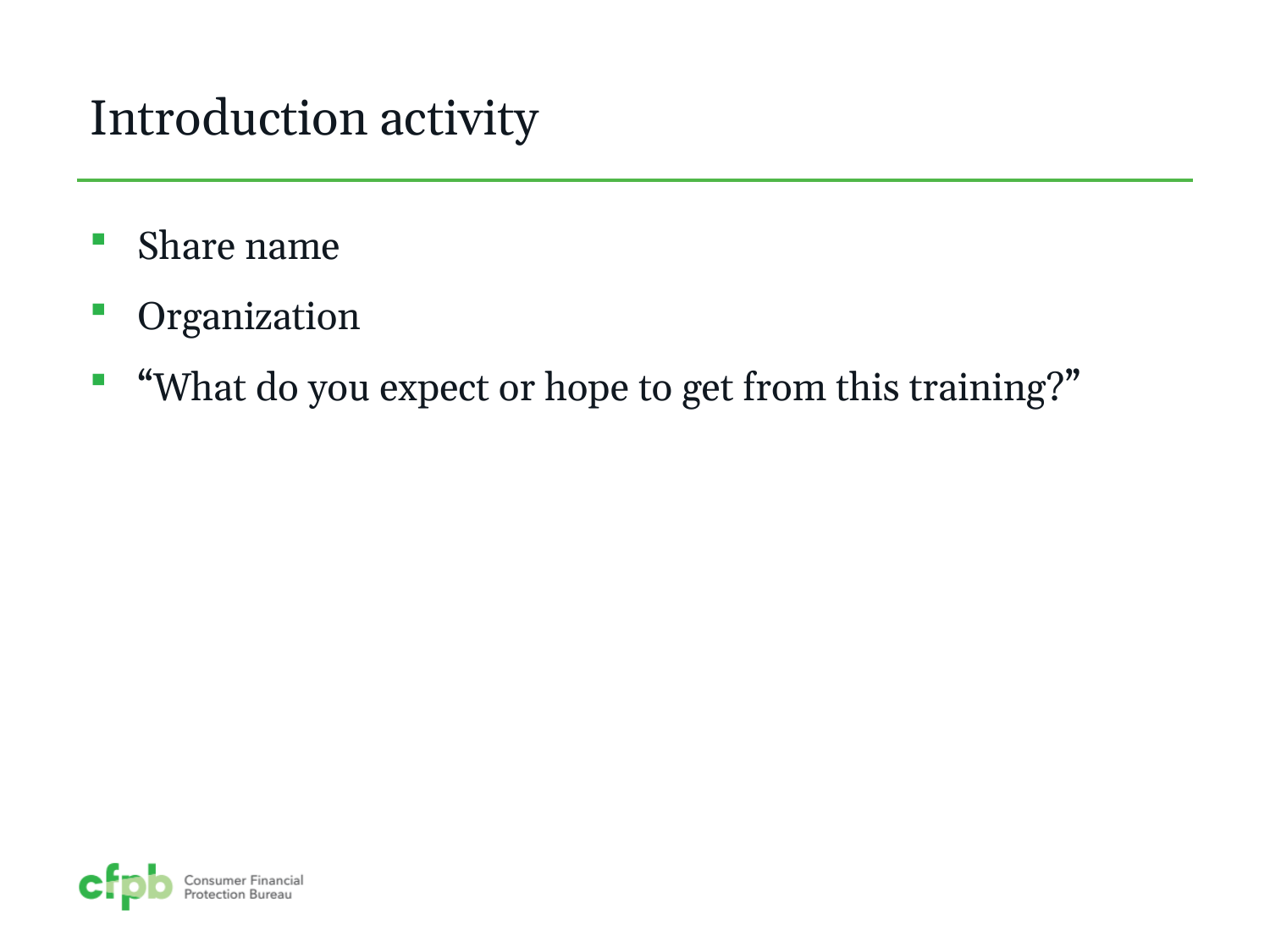

# Introduction activity
Share name
Organization
“What do you expect or hope to get from this training?”